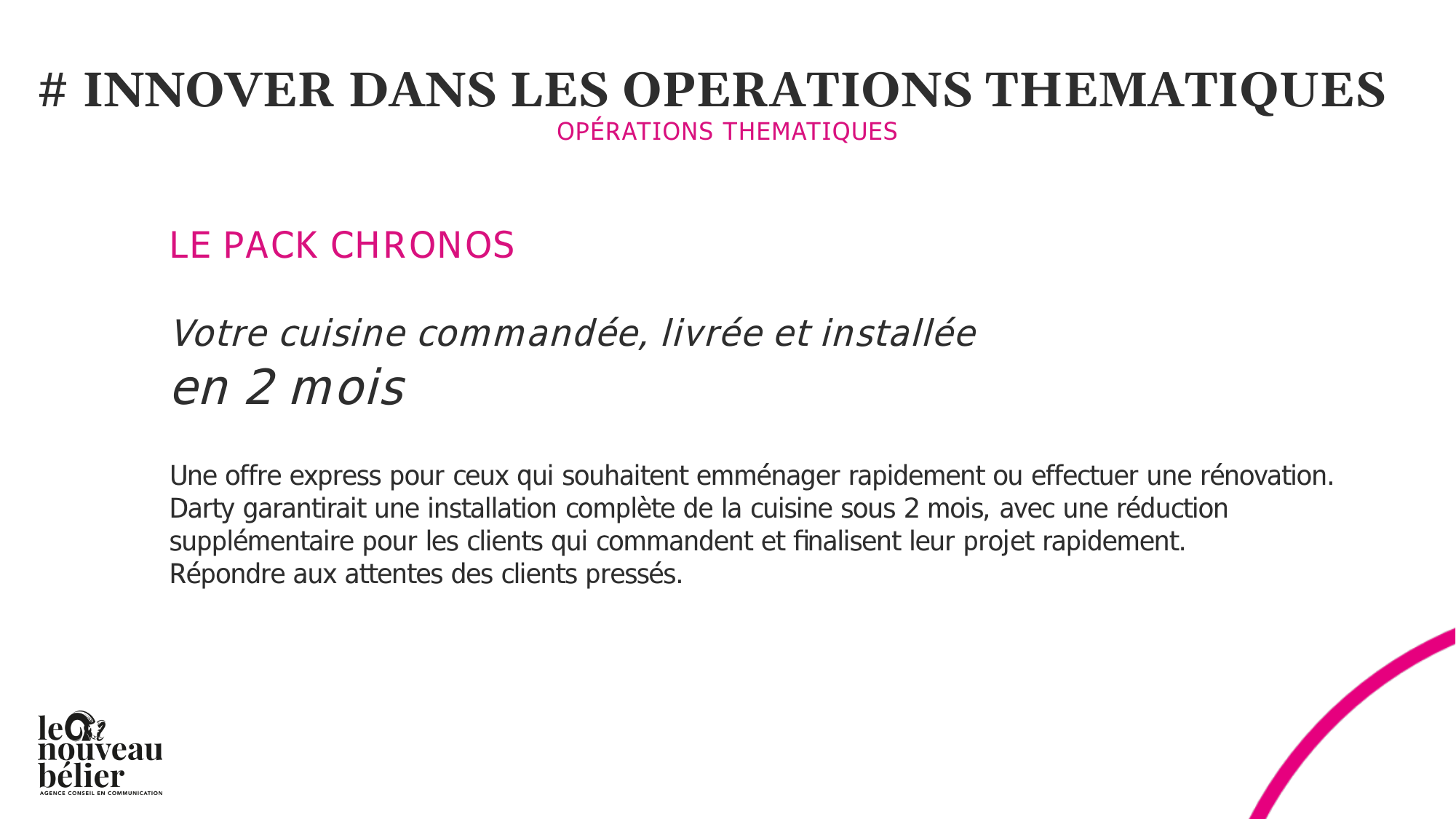

# # INNOVER DANS LES OPERATIONS THEMATIQUES
Opérations THEMATIQUES
LE PACK CHRONOS
Votre cuisine commandée, livrée et installée
en 2 mois

Une offre express pour ceux qui souhaitent emménager rapidement ou effectuer une rénovation. Darty garantirait une installation complète de la cuisine sous 2 mois, avec une réduction supplémentaire pour les clients qui commandent et finalisent leur projet rapidement.
Répondre aux attentes des clients pressés.